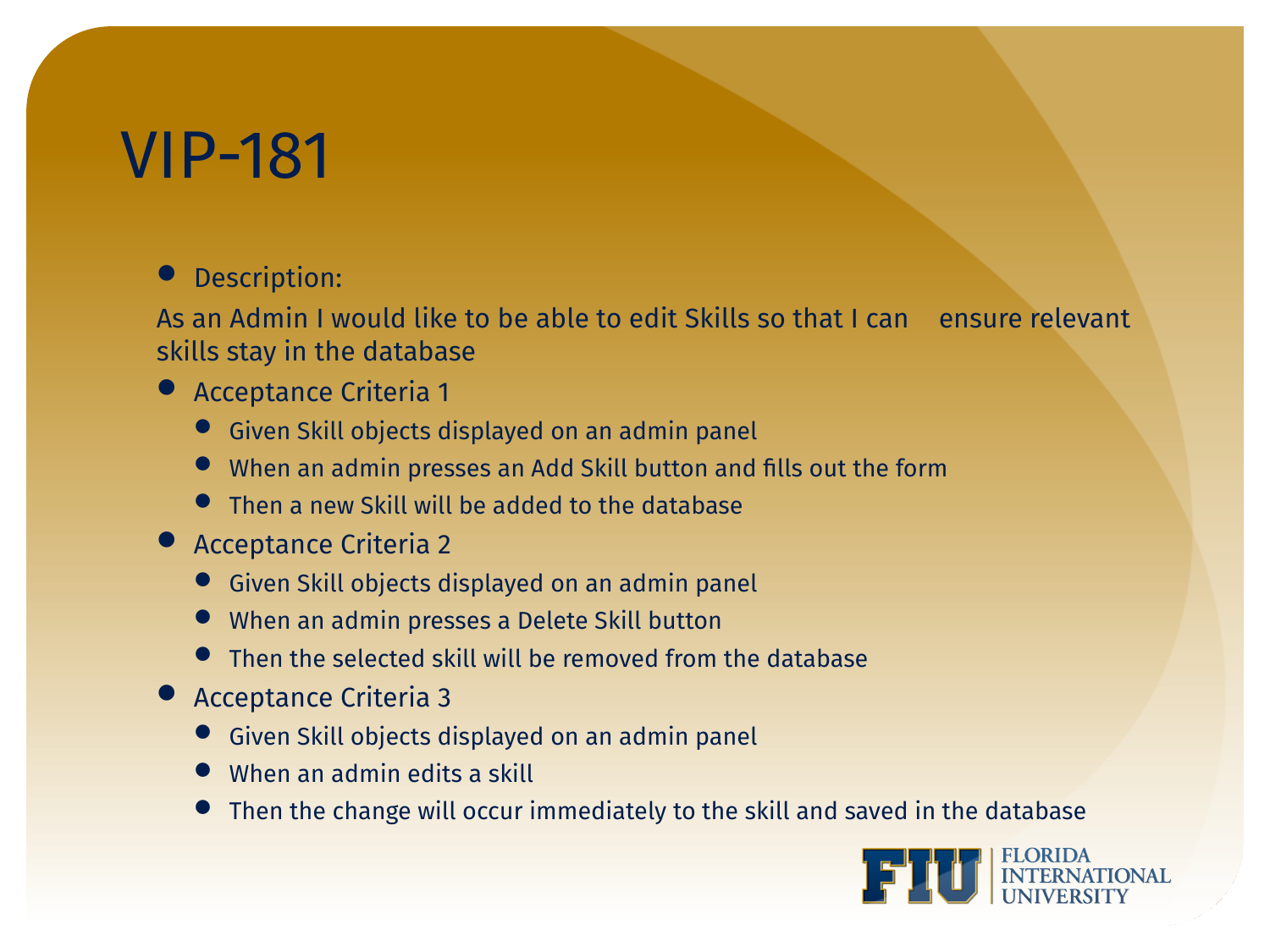

# VIP-181
Description:
	As an Admin I would like to be able to edit Skills so that I can 	ensure relevant skills stay in the database
Acceptance Criteria 1
Given Skill objects displayed on an admin panel
When an admin presses an Add Skill button and fills out the form
Then a new Skill will be added to the database
Acceptance Criteria 2
Given Skill objects displayed on an admin panel
When an admin presses a Delete Skill button
Then the selected skill will be removed from the database
Acceptance Criteria 3
Given Skill objects displayed on an admin panel
When an admin edits a skill
Then the change will occur immediately to the skill and saved in the database